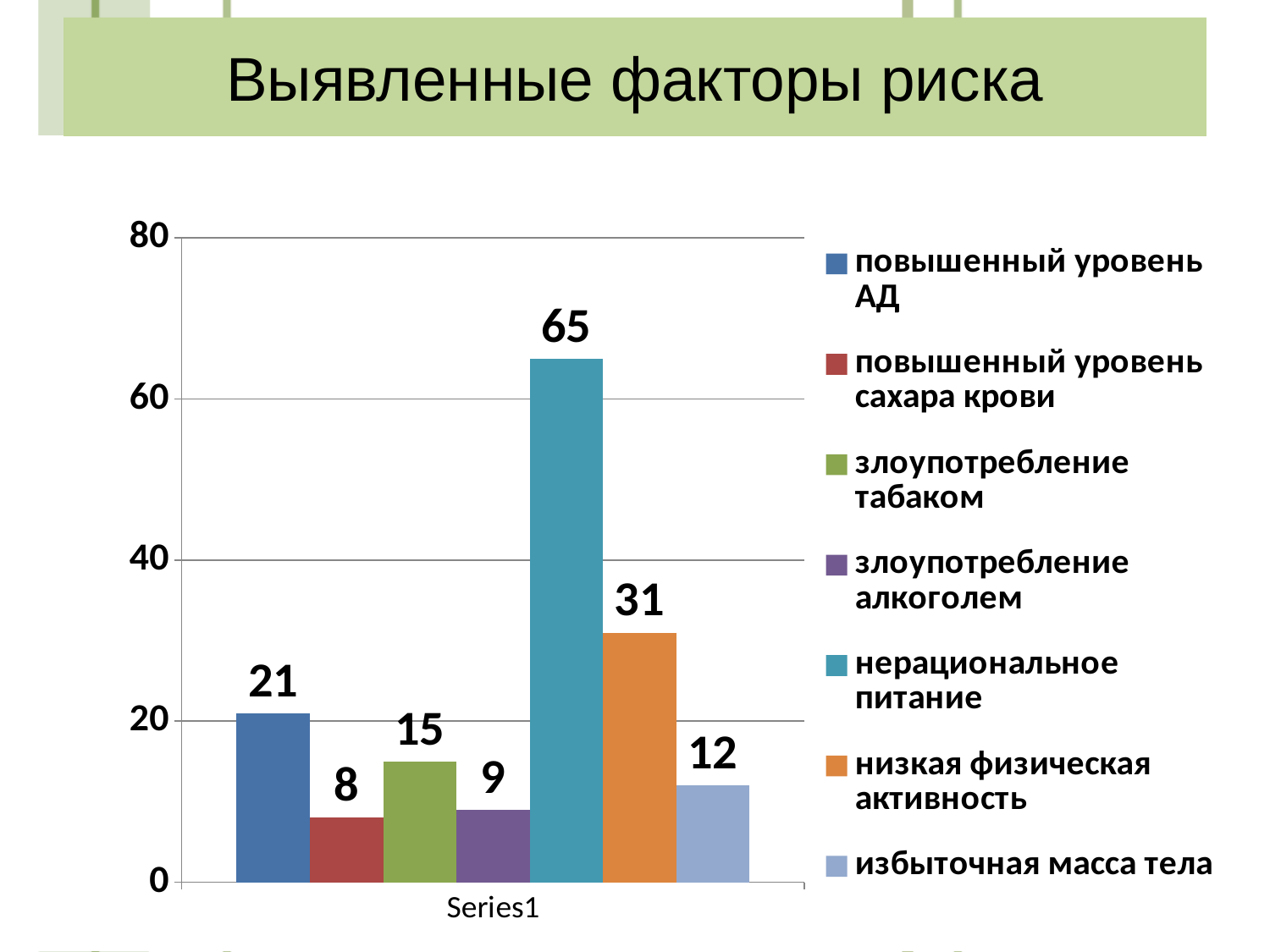

# Выявленные факторы риска

### Chart

| Category | повышенный уровень АД | повышенный уровень сахара крови | злоупотребление табаком | злоупотребление алкоголем | нерациональное питание | низкая физическая активность | избыточная масса тела |
|---|---|---|---|---|---|---|---|
|  | 21.0 | 8.0 | 15.0 | 9.0 | 65.0 | 31.0 | 12.0 |

### Chart

| Category |
|---|